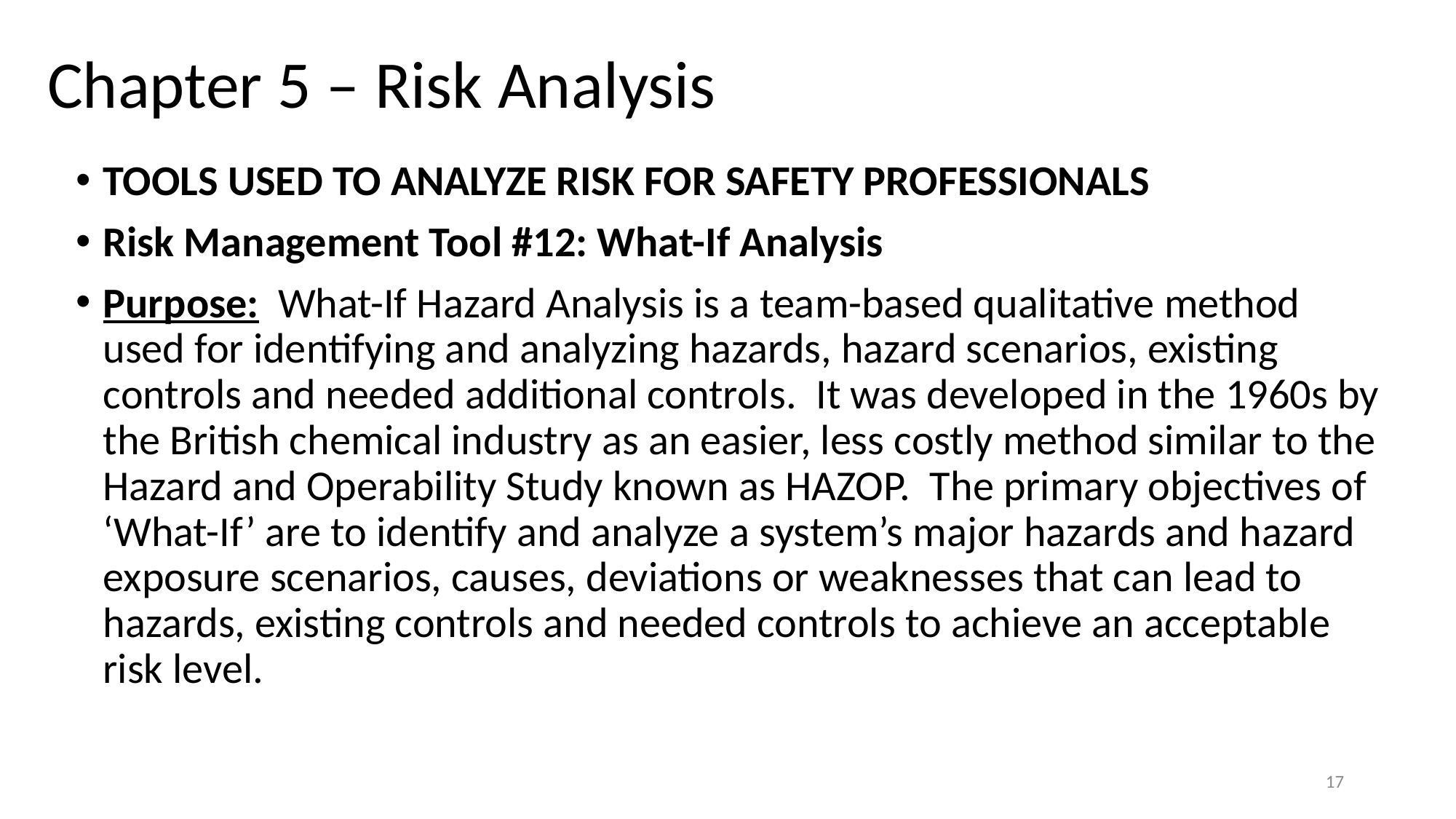

# Chapter 5 – Risk Analysis
TOOLS USED TO ANALYZE RISK FOR SAFETY PROFESSIONALS
Risk Management Tool #12: What-If Analysis
Purpose:  What-If Hazard Analysis is a team-based qualitative method used for identifying and analyzing hazards, hazard scenarios, existing controls and needed additional controls.  It was developed in the 1960s by the British chemical industry as an easier, less costly method similar to the Hazard and Operability Study known as HAZOP.  The primary objectives of ‘What-If’ are to identify and analyze a system’s major hazards and hazard exposure scenarios, causes, deviations or weaknesses that can lead to hazards, existing controls and needed controls to achieve an acceptable risk level.
17